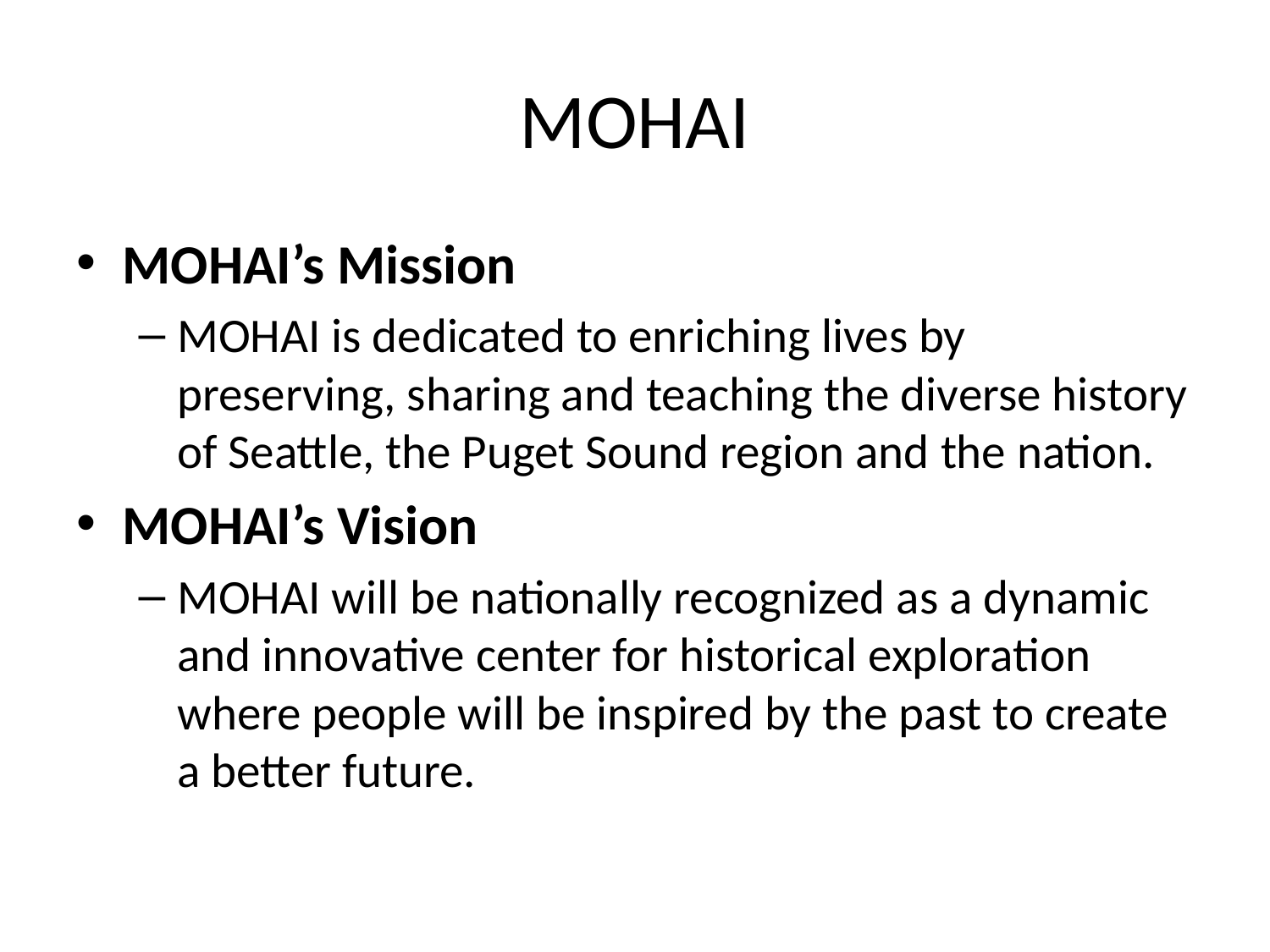

# MOHAI
MOHAI’s Mission
MOHAI is dedicated to enriching lives by preserving, sharing and teaching the diverse history of Seattle, the Puget Sound region and the nation.
MOHAI’s Vision
MOHAI will be nationally recognized as a dynamic and innovative center for historical exploration where people will be inspired by the past to create a better future.